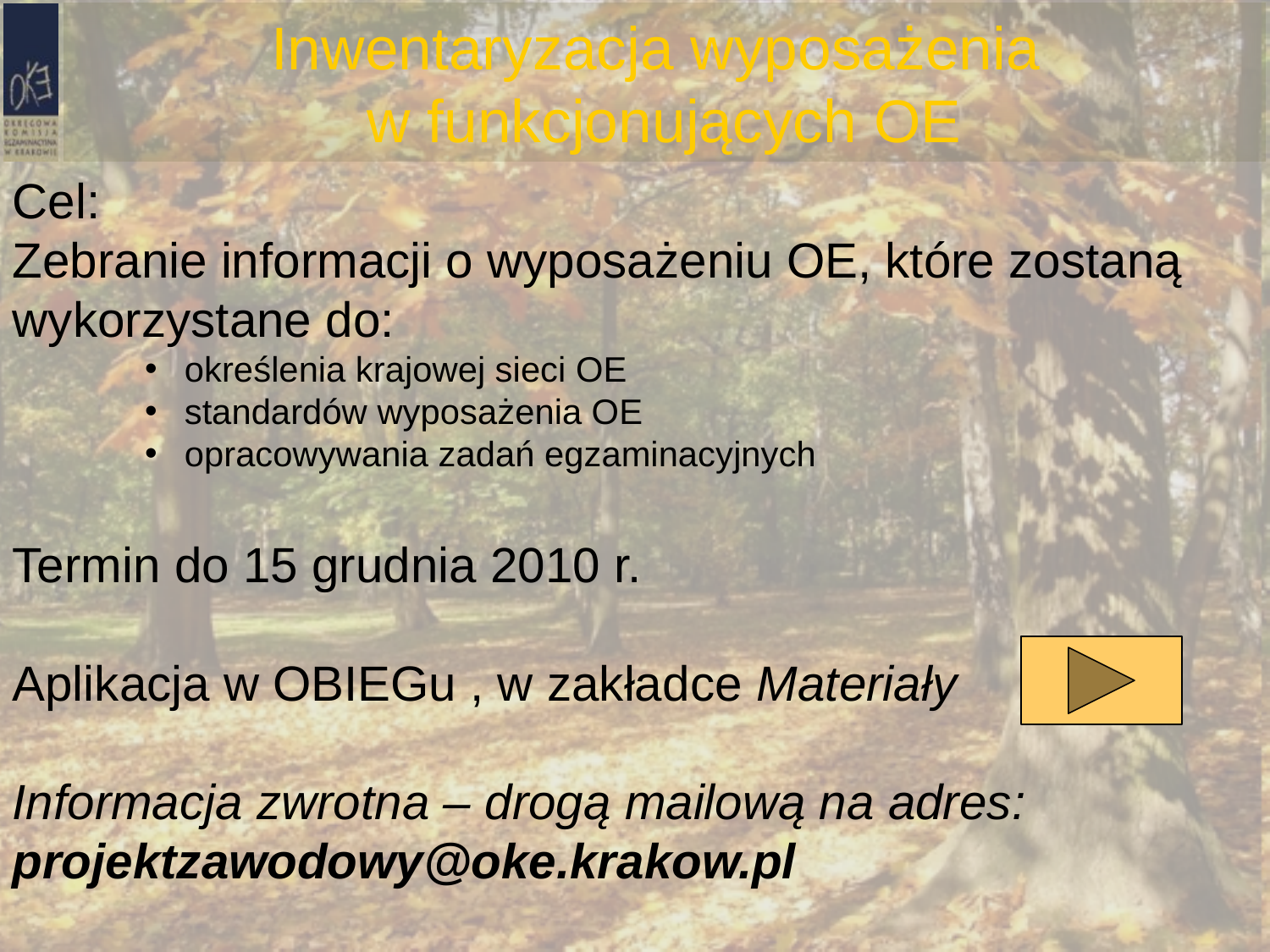

# Inwentaryzacja wyposażenia w funkcjonujących OE
Cel:
Zebranie informacji o wyposażeniu OE, które zostaną wykorzystane do:
 określenia krajowej sieci OE
 standardów wyposażenia OE
 opracowywania zadań egzaminacyjnych

Termin do 15 grudnia 2010 r.

Aplikacja w OBIEGu , w zakładce Materiały

Informacja zwrotna – drogą mailową na adres: projektzawodowy@oke.krakow.pl